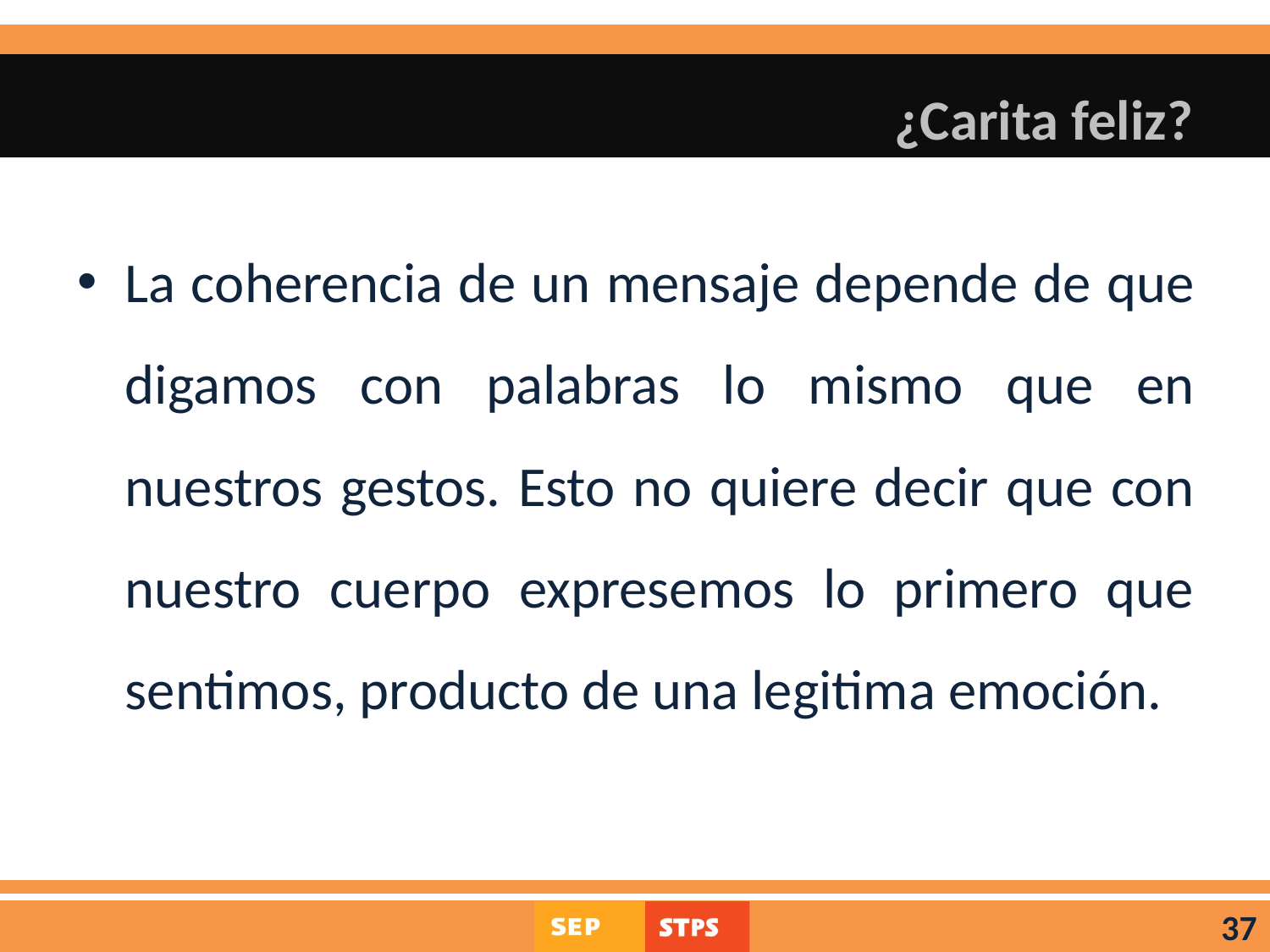

# ¿Carita feliz?
La coherencia de un mensaje depende de que digamos con palabras lo mismo que en nuestros gestos. Esto no quiere decir que con nuestro cuerpo expresemos lo primero que sentimos, producto de una legitima emoción.

37